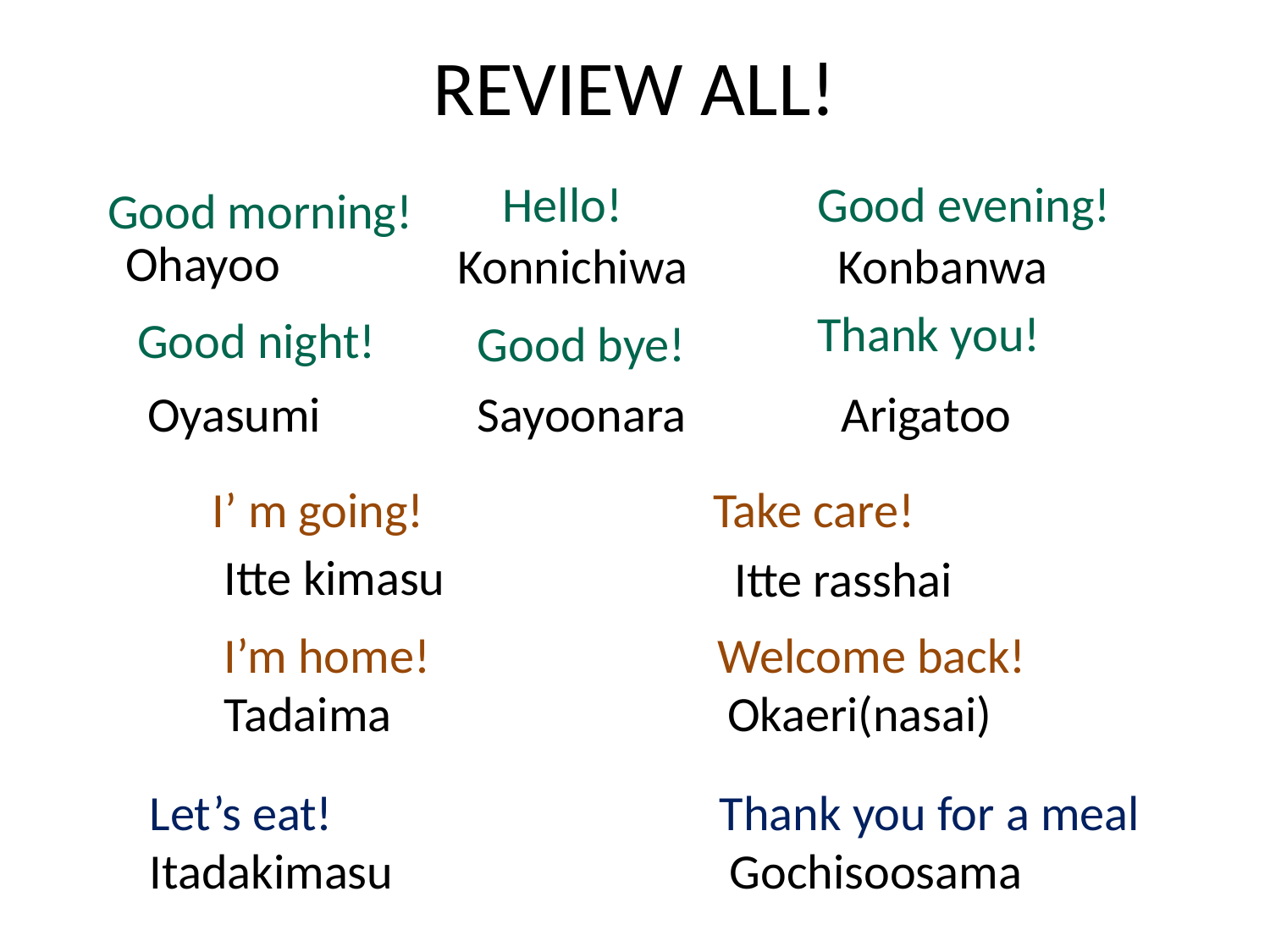

# REVIEW ALL!
Hello!
Good evening!
Good morning!
Ohayoo
Konnichiwa
Konbanwa
Thank you!
Good night!
Good bye!
Arigatoo
Oyasumi
Sayoonara
Take care!
I’ m going!
Itte kimasu
Itte rasshai
I’m home!
Welcome back!
Tadaima
Okaeri(nasai)
Let’s eat!
Thank you for a meal
Itadakimasu
Gochisoosama